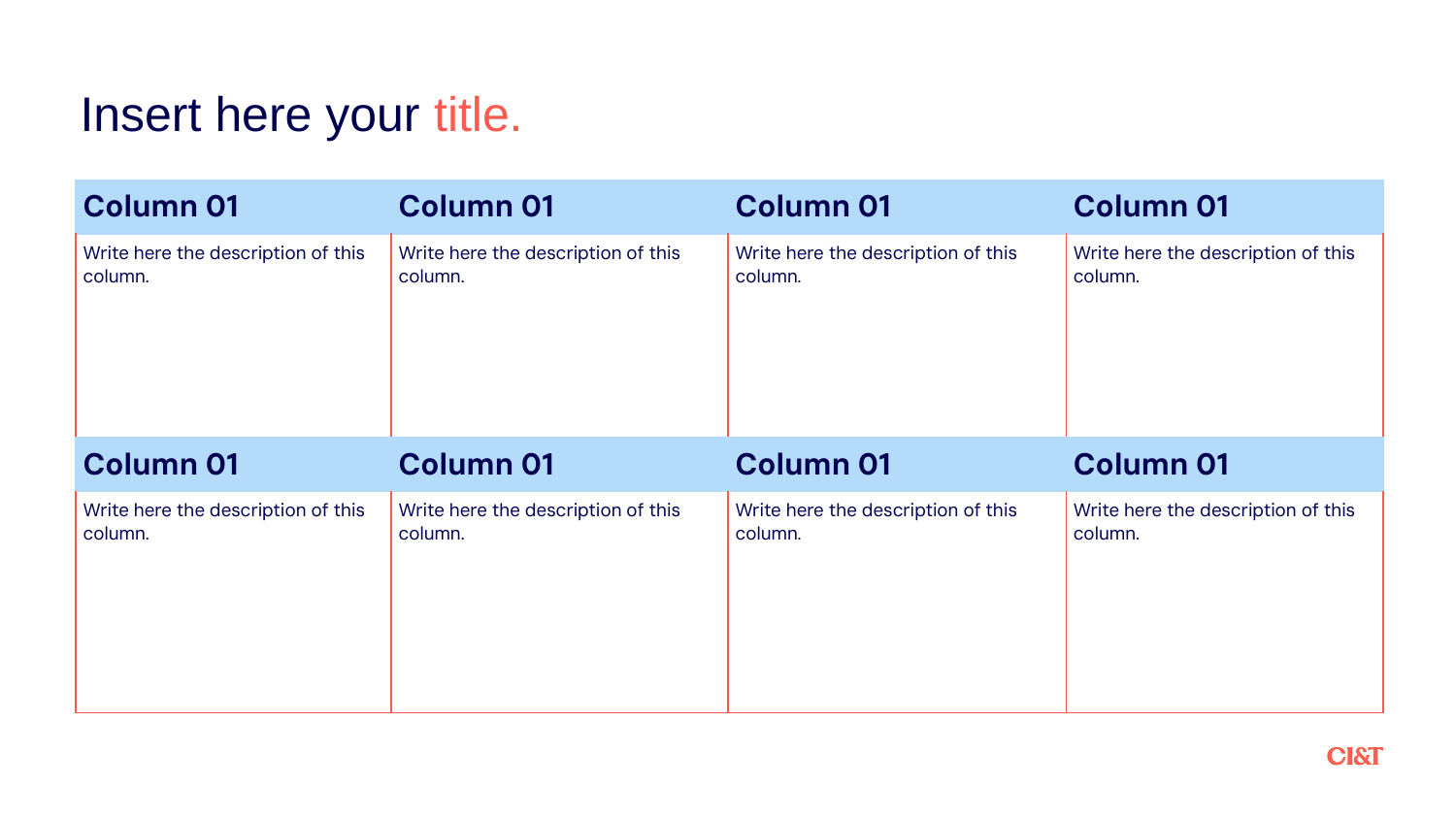

Insert here your title.
| Column 01 | Column 01 | Column 01 | Column 01 |
| --- | --- | --- | --- |
| Write here the description of this column. | Write here the description of this column. | Write here the description of this column. | Write here the description of this column. |
| Column 01 | Column 01 | Column 01 | Column 01 |
| Write here the description of this column. | Write here the description of this column. | Write here the description of this column. | Write here the description of this column. |